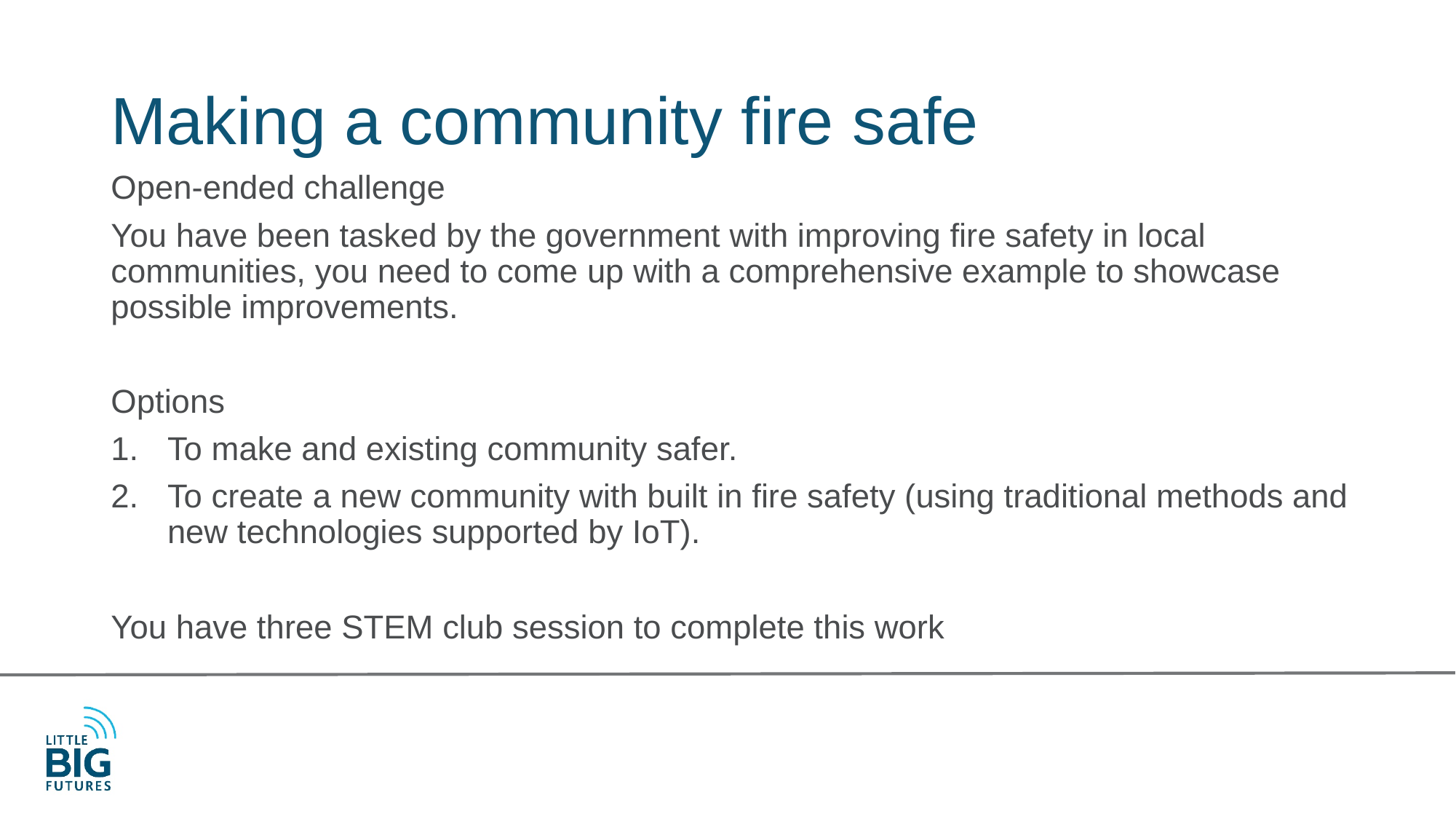

# Making a community fire safe
Open-ended challenge
You have been tasked by the government with improving fire safety in local communities, you need to come up with a comprehensive example to showcase possible improvements.

Options
To make and existing community safer.
To create a new community with built in fire safety (using traditional methods and new technologies supported by IoT).

You have three STEM club session to complete this work